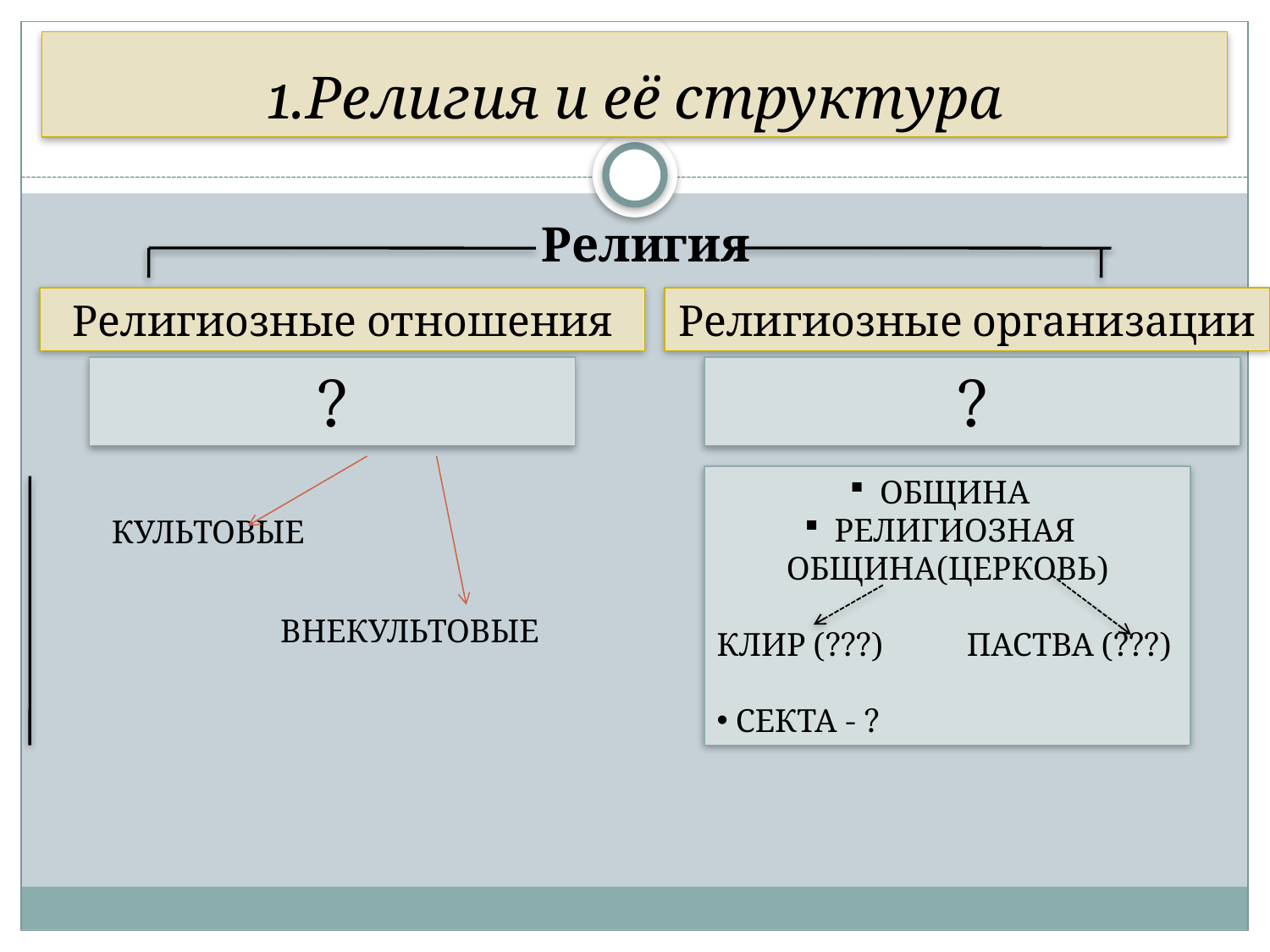

# 1.Религия и её структура
 Религия

Религиозные отношения
Религиозные организации
?
?
ОБЩИНА
РЕЛИГИОЗНАЯ ОБЩИНА(ЦЕРКОВЬ)

КЛИР (???)           ПАСТВА (???)

 СЕКТА - ?
КУЛЬТОВЫЕ
ВНЕКУЛЬТОВЫЕ